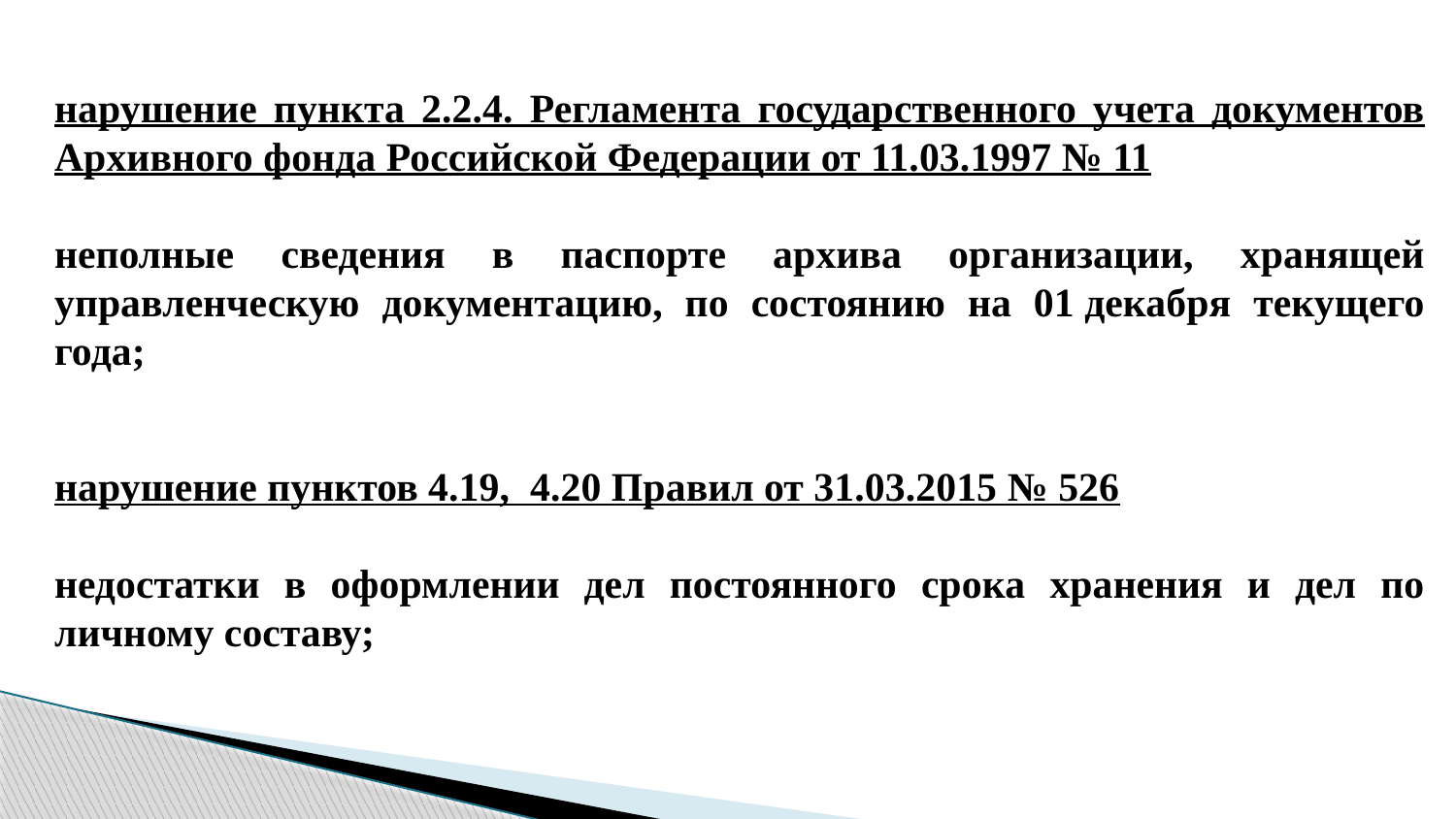

нарушение пункта 2.2.4. Регламента государственного учета документов Архивного фонда Российской Федерации от 11.03.1997 № 11

неполные сведения в паспорте архива организации, хранящей управленческую документацию, по состоянию на 01 декабря текущего года;

нарушение пунктов 4.19,  4.20 Правил от 31.03.2015 № 526

недостатки в оформлении дел постоянного срока хранения и дел по личному составу;